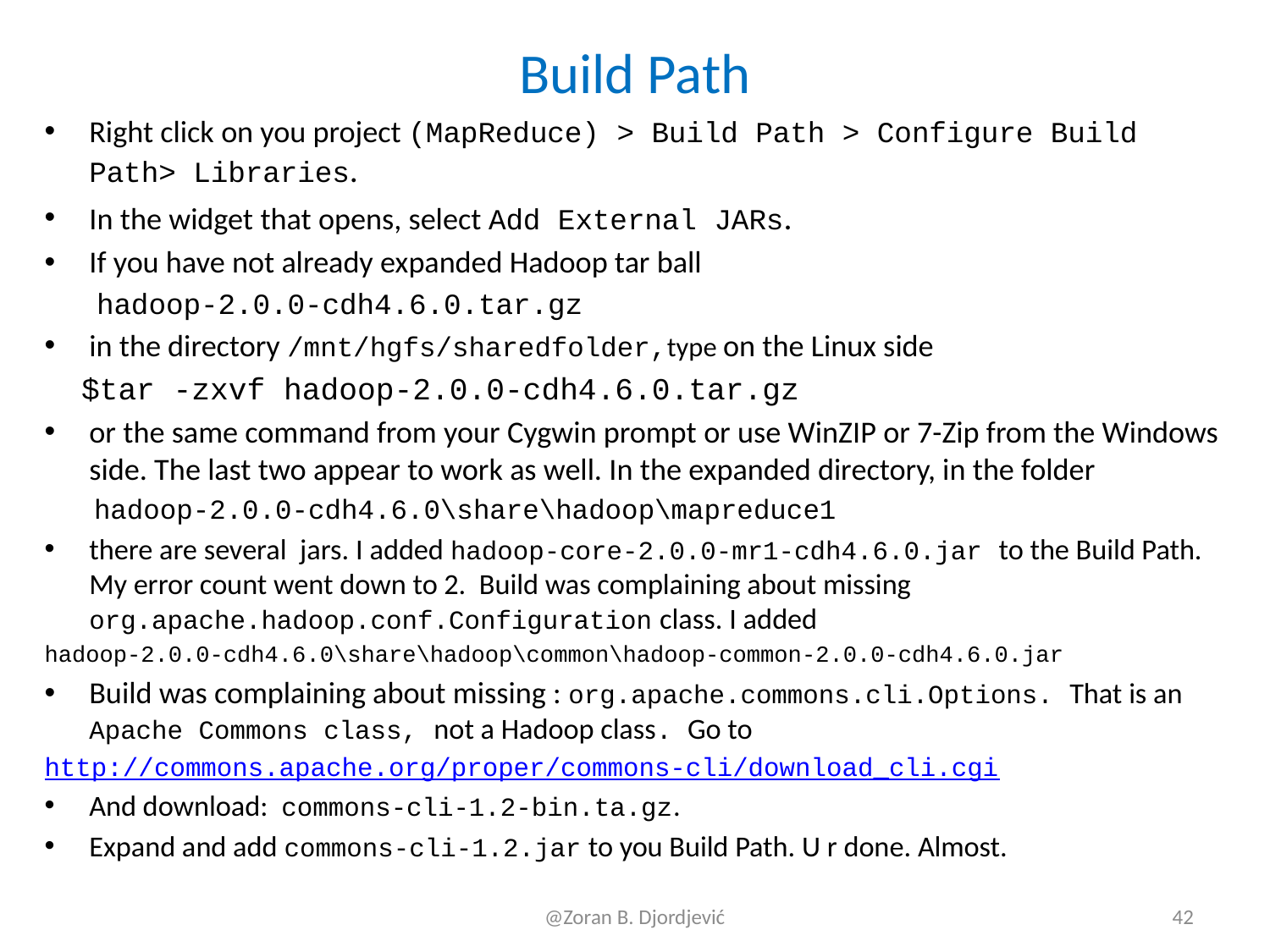

# Build Path
Right click on you project (MapReduce) > Build Path > Configure Build Path> Libraries.
In the widget that opens, select Add External JARs.
If you have not already expanded Hadoop tar ball
hadoop-2.0.0-cdh4.6.0.tar.gz
in the directory /mnt/hgfs/sharedfolder,type on the Linux side
  $tar -zxvf hadoop-2.0.0-cdh4.6.0.tar.gz
or the same command from your Cygwin prompt or use WinZIP or 7-Zip from the Windows side. The last two appear to work as well. In the expanded directory, in the folder
   hadoop-2.0.0-cdh4.6.0\share\hadoop\mapreduce1
there are several  jars. I added hadoop-core-2.0.0-mr1-cdh4.6.0.jar to the Build Path. My error count went down to 2.  Build was complaining about missing org.apache.hadoop.conf.Configuration class. I added
hadoop-2.0.0-cdh4.6.0\share\hadoop\common\hadoop-common-2.0.0-cdh4.6.0.jar
Build was complaining about missing : org.apache.commons.cli.Options. That is an Apache Commons class, not a Hadoop class. Go to
http://commons.apache.org/proper/commons-cli/download_cli.cgi
And download:  commons-cli-1.2-bin.ta.gz.
Expand and add commons-cli-1.2.jar to you Build Path. U r done. Almost.

@Zoran B. Djordjević
42